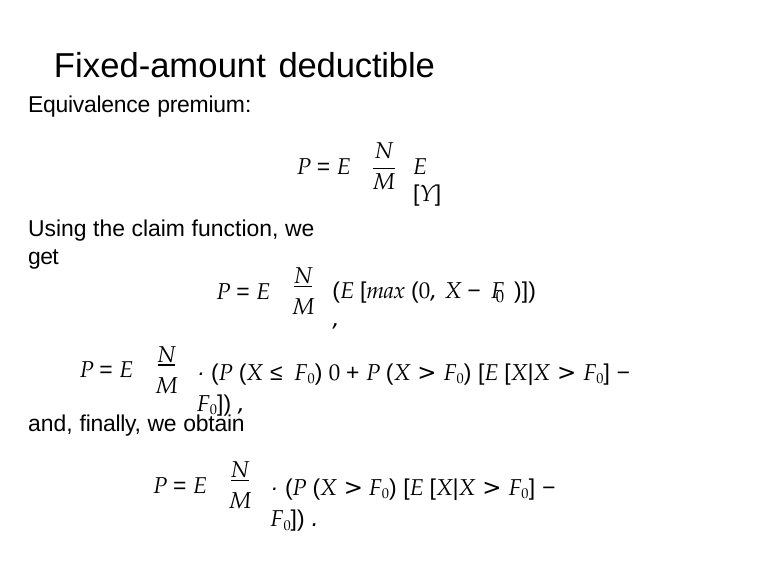

# Fixed-amount deductible
Equivalence premium:

N
P = E
E [Y]
M

Using the claim function, we get

N M
P = E
(E [max (0, X − F )]) ,
0

N M
P = E
· (P (X ≤ F0) 0 + P (X > F0) [E [X|X > F0] − F0]) ,
and, finally, we obtain

N M
P = E
· (P (X > F0) [E [X|X > F0] − F0]) .